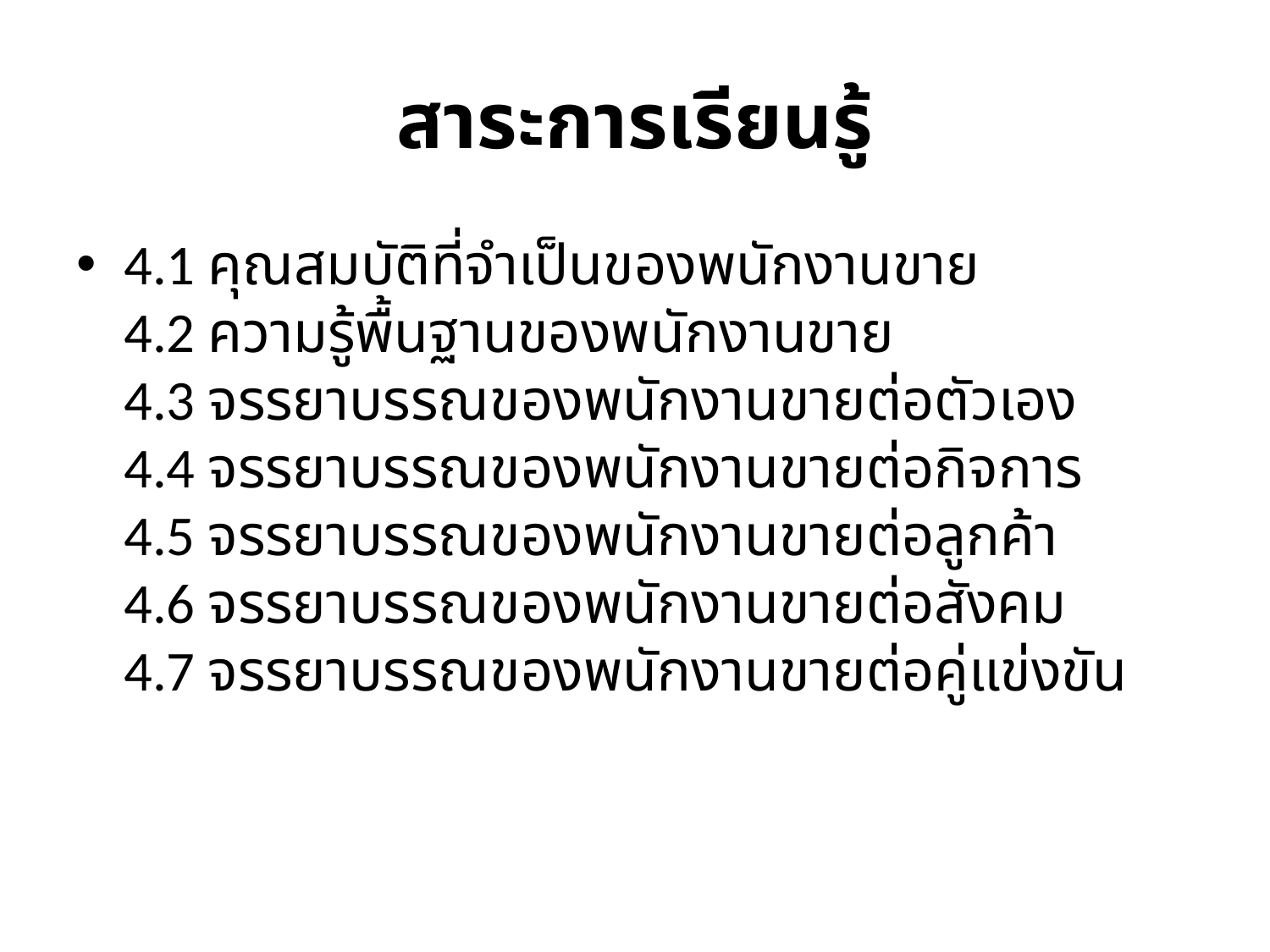

# สาระการเรียนรู้
4.1 คุณสมบัติที่จำเป็นของพนักงานขาย
4.2 ความรู้พื้นฐานของพนักงานขาย
4.3 จรรยาบรรณของพนักงานขายต่อตัวเอง
4.4 จรรยาบรรณของพนักงานขายต่อกิจการ
4.5 จรรยาบรรณของพนักงานขายต่อลูกค้า
4.6 จรรยาบรรณของพนักงานขายต่อสังคม
4.7 จรรยาบรรณของพนักงานขายต่อคู่แข่งขัน